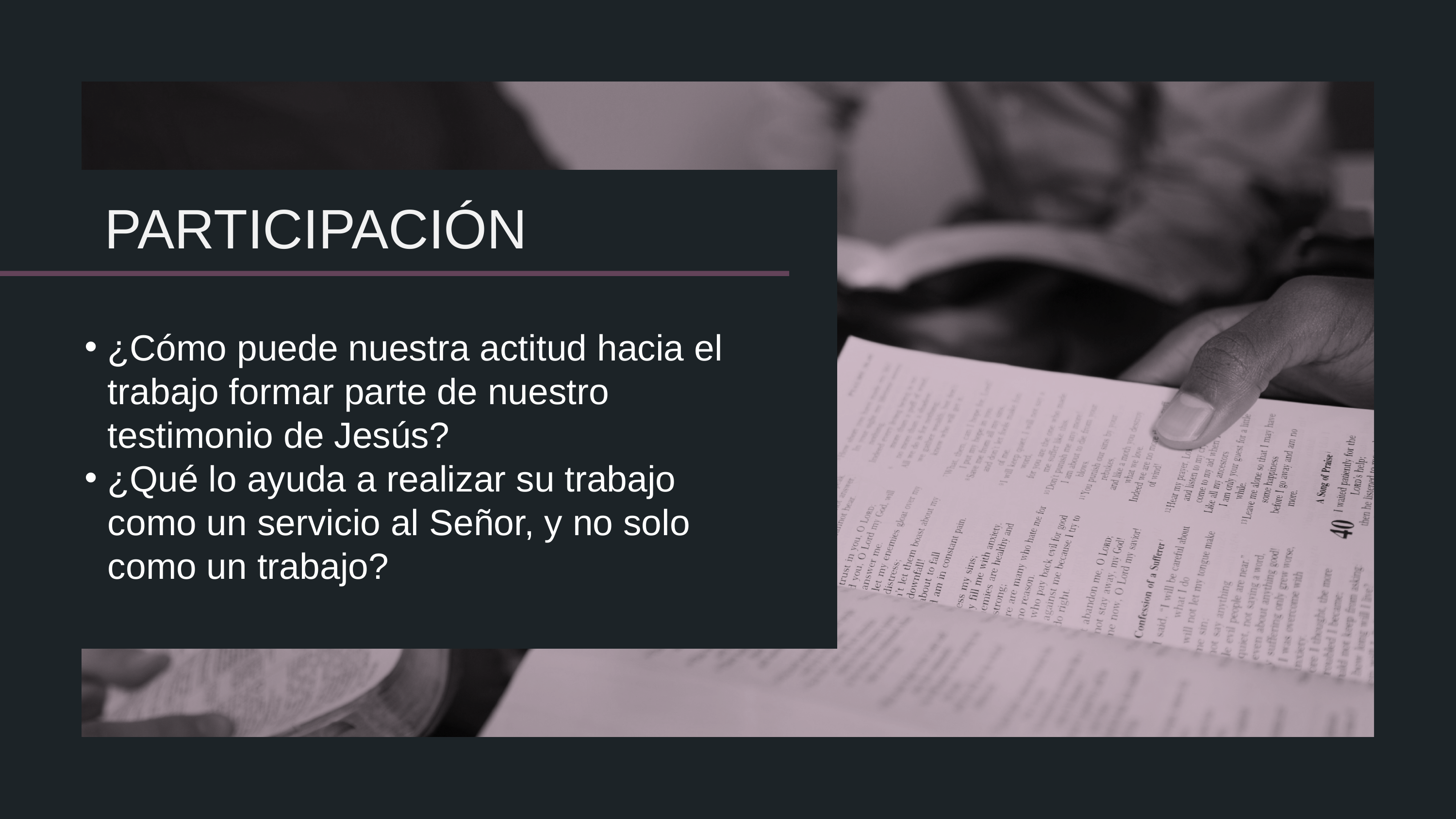

¿Cómo puede nuestra actitud hacia el trabajo formar parte de nuestro testimonio de Jesús?
¿Qué lo ayuda a realizar su trabajo como un servicio al Señor, y no solo como un trabajo?